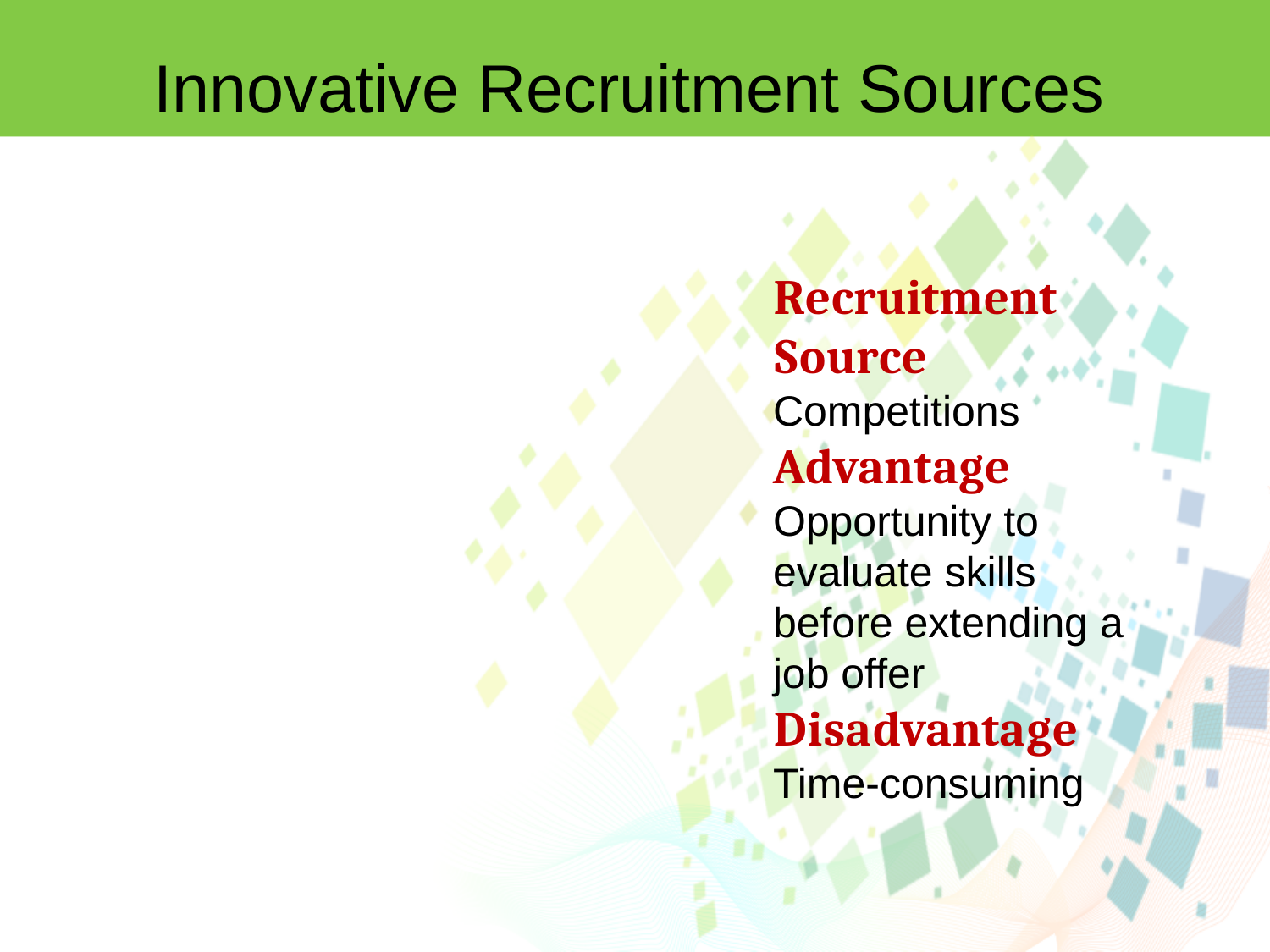

Innovative Recruitment Sources
Recruitment Source
Competitions
Advantage
Opportunity to evaluate skills before extending a
job offer
Disadvantage
Time-consuming